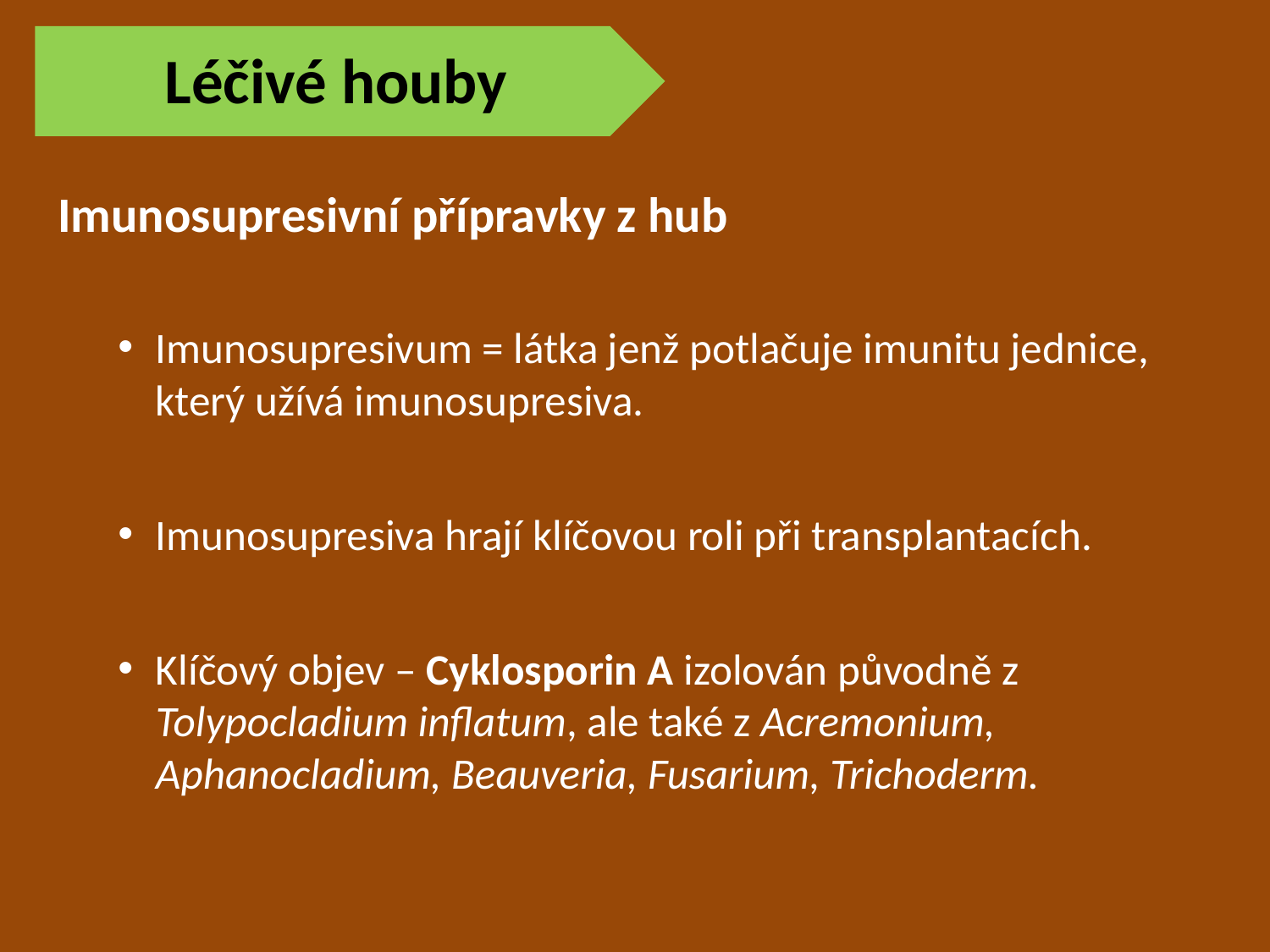

Léčivé houby
Imunosupresivní přípravky z hub

Imunosupresivum = látka jenž potlačuje imunitu jednice, který užívá imunosupresiva.

Imunosupresiva hrají klíčovou roli při transplantacích.

Klíčový objev – Cyklosporin A izolován původně z Tolypocladium inflatum, ale také z Acremonium, Aphanocladium, Beauveria, Fusarium, Trichoderm.